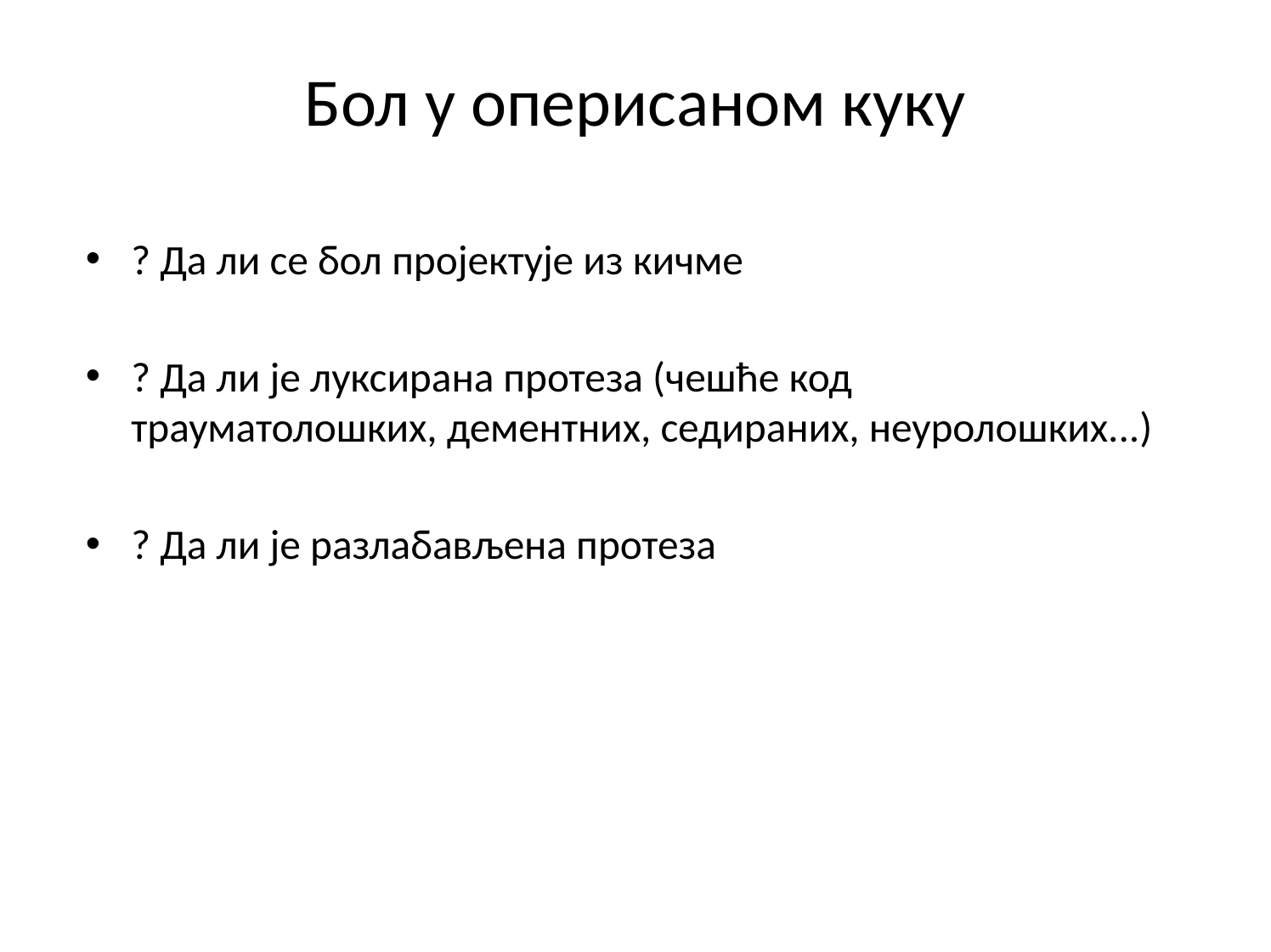

# Бол у оперисаном куку
? Да ли се бол пројектује из кичме

? Да ли је луксирана протеза (чешће код трауматолошких, дементних, седираних, неуролошких...)

? Да ли је разлабављена протеза